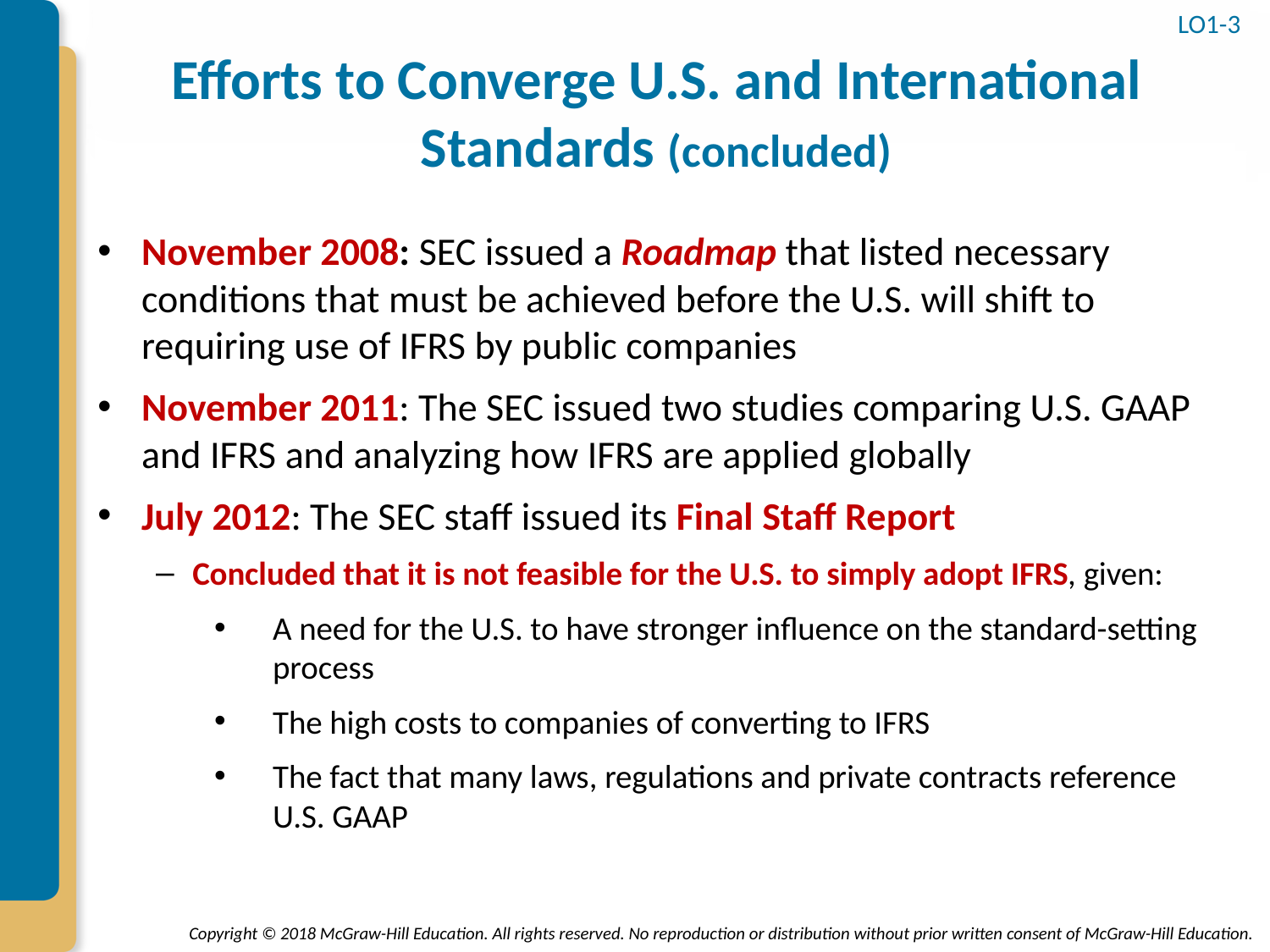

LO1-3
# Efforts to Converge U.S. and International Standards (concluded)
November 2008: SEC issued a Roadmap that listed necessary conditions that must be achieved before the U.S. will shift to requiring use of IFRS by public companies
November 2011: The SEC issued two studies comparing U.S. GAAP and IFRS and analyzing how IFRS are applied globally
July 2012: The SEC staff issued its Final Staff Report
Concluded that it is not feasible for the U.S. to simply adopt IFRS, given:
A need for the U.S. to have stronger influence on the standard-setting process
The high costs to companies of converting to IFRS
The fact that many laws, regulations and private contracts reference U.S. GAAP